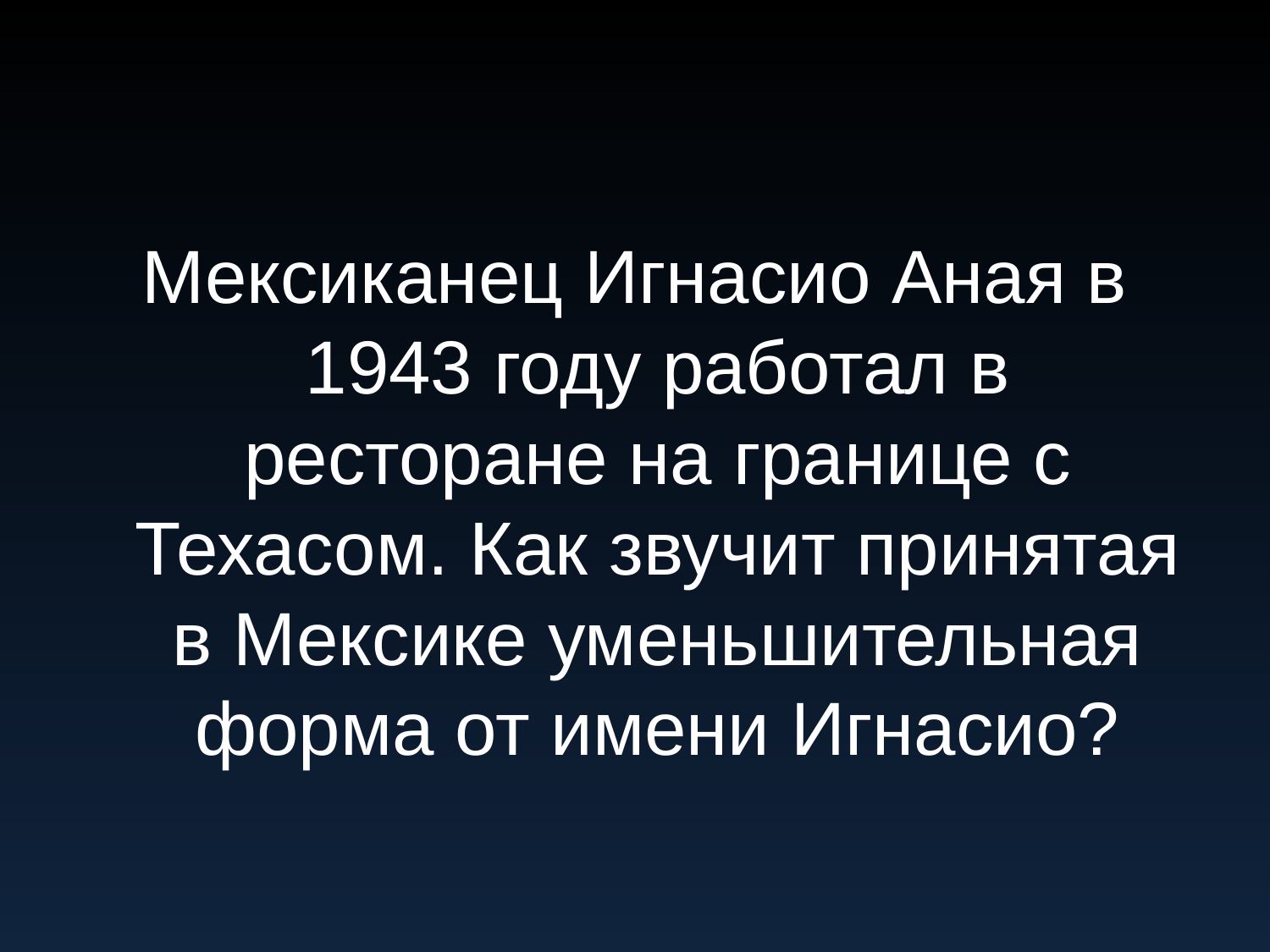

#
Мексиканец Игнасио Аная в 1943 году работал в ресторане на границе с Техасом. Как звучит принятая в Мексике уменьшительная форма от имени Игнасио?